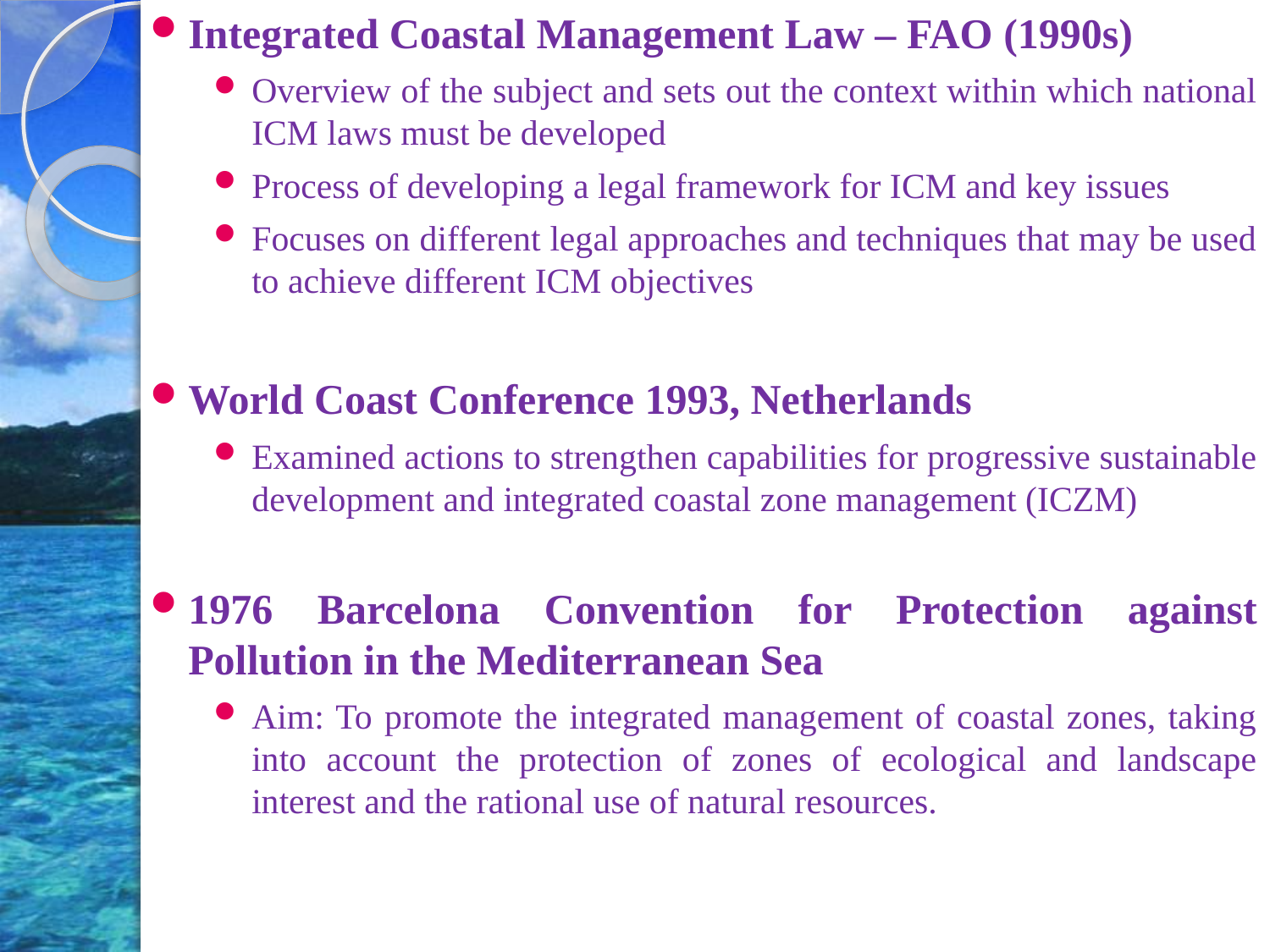

Integrated Coastal Management Law – FAO (1990s)
Overview of the subject and sets out the context within which national ICM laws must be developed
Process of developing a legal framework for ICM and key issues
Focuses on different legal approaches and techniques that may be used to achieve different ICM objectives

World Coast Conference 1993, Netherlands
Examined actions to strengthen capabilities for progressive sustainable development and integrated coastal zone management (ICZM)

1976 Barcelona Convention for Protection against Pollution in the Mediterranean Sea
Aim: To promote the integrated management of coastal zones, taking into account the protection of zones of ecological and landscape interest and the rational use of natural resources.